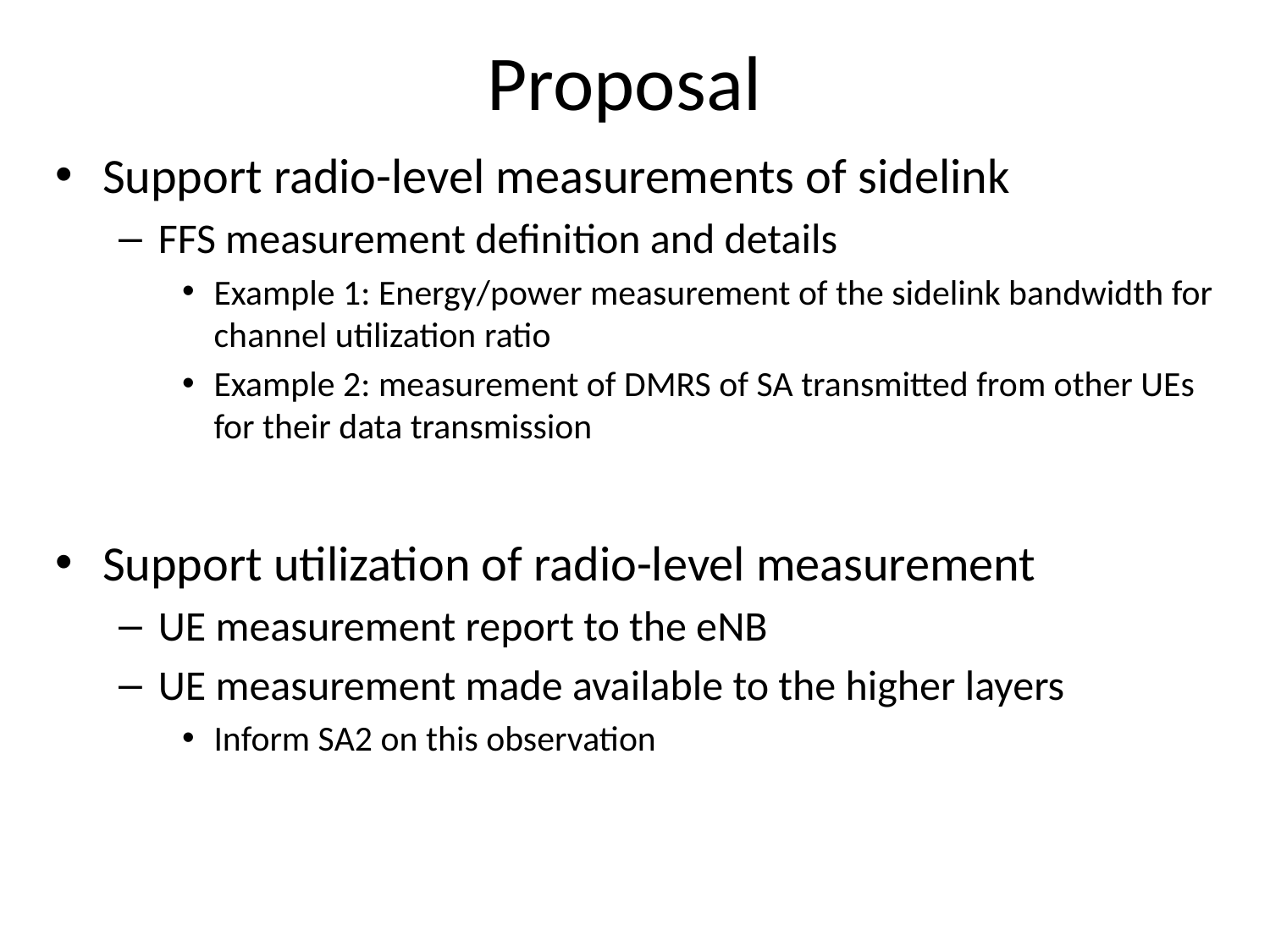

# Proposal
Support radio-level measurements of sidelink
FFS measurement definition and details
Example 1: Energy/power measurement of the sidelink bandwidth for channel utilization ratio
Example 2: measurement of DMRS of SA transmitted from other UEs for their data transmission

Support utilization of radio-level measurement
UE measurement report to the eNB
UE measurement made available to the higher layers
Inform SA2 on this observation